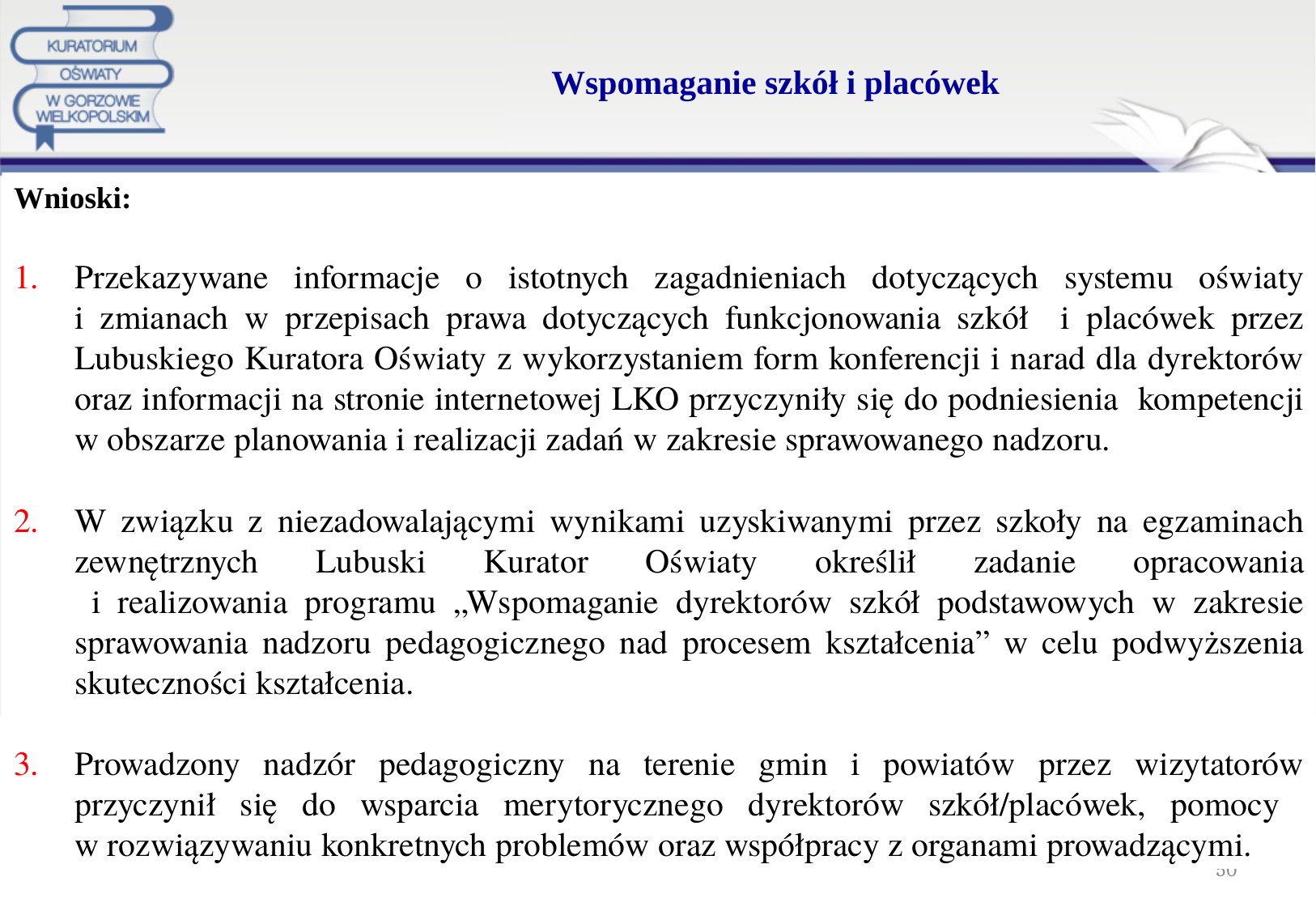

# Wspomaganie szkół i placówek
Wnioski:

Przekazywane informacje o istotnych zagadnieniach dotyczących systemu oświaty
i zmianach w przepisach prawa dotyczących funkcjonowania szkół  i placówek przez Lubuskiego Kuratora Oświaty z wykorzystaniem form konferencji i narad dla dyrektorów oraz informacji na stronie internetowej LKO przyczyniły się do podniesienia  kompetencji w obszarze planowania i realizacji zadań w zakresie sprawowanego nadzoru.

W związku z niezadowalającymi wynikami uzyskiwanymi przez szkoły na egzaminach zewnętrznych Lubuski Kurator Oświaty określił zadanie opracowania
 i realizowania programu „Wspomaganie dyrektorów szkół podstawowych w zakresie sprawowania nadzoru pedagogicznego nad procesem kształcenia” w celu podwyższenia skuteczności kształcenia.

Prowadzony nadzór pedagogiczny na terenie gmin i powiatów przez wizytatorów przyczynił się do wsparcia merytorycznego dyrektorów szkół/placówek, pomocy
w rozwiązywaniu konkretnych problemów oraz współpracy z organami prowadzącymi.
50